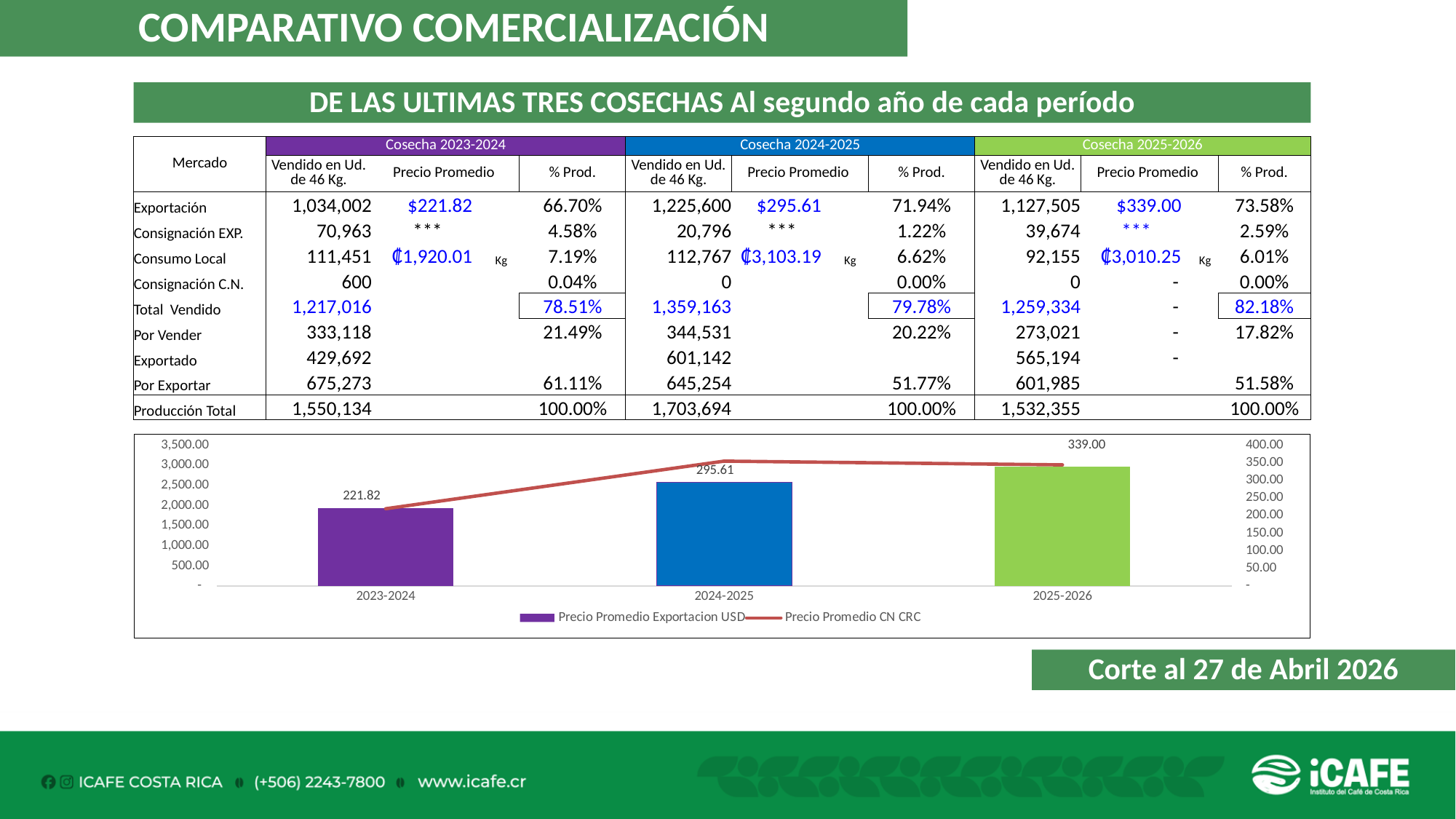

COMPARATIVO COMERCIALIZACIÓN
DE LAS ULTIMAS TRES COSECHAS Al segundo año de cada período
| Mercado | Cosecha 2023-2024 |  |  |  | Cosecha 2024-2025 |  |  |  | Cosecha 2025-2026 |  |  |  |
| --- | --- | --- | --- | --- | --- | --- | --- | --- | --- | --- | --- | --- |
|  | Vendido en Ud. de 46 Kg. | Precio Promedio |  | % Prod. | Vendido en Ud. de 46 Kg. | Precio Promedio |  | % Prod. | Vendido en Ud. de 46 Kg. | Precio Promedio |  | % Prod. |
| Exportación | 1,034,002 | $221.82 |  | 66.70% | 1,225,600 | $295.61 |  | 71.94% | 1,127,505 | $339.00 |  | 73.58% |
| Consignación EXP. | 70,963 | \*\*\* |  | 4.58% | 20,796 | \*\*\* |  | 1.22% | 39,674 | \*\*\* |  | 2.59% |
| Consumo Local | 111,451 | ₡1,920.01 | Kg | 7.19% | 112,767 | ₡3,103.19 | Kg | 6.62% | 92,155 | ₡3,010.25 | Kg | 6.01% |
| Consignación C.N. | 600 |  |  | 0.04% | 0 |  |  | 0.00% | 0 | - |  | 0.00% |
| Total Vendido | 1,217,016 |  |  | 78.51% | 1,359,163 |  |  | 79.78% | 1,259,334 | - |  | 82.18% |
| Por Vender | 333,118 |  |  | 21.49% | 344,531 |  |  | 20.22% | 273,021 | - |  | 17.82% |
| Exportado | 429,692 |  |  |  | 601,142 |  |  |  | 565,194 | - |  |  |
| Por Exportar | 675,273 |  |  | 61.11% | 645,254 |  |  | 51.77% | 601,985 |  |  | 51.58% |
| Producción Total | 1,550,134 |  |  | 100.00% | 1,703,694 |  |  | 100.00% | 1,532,355 |  |  | 100.00% |

### Chart

| Category | Precio Promedio Exportacion USD | Precio Promedio CN CRC |
|---|---|---|
| 2023-2024 | 221.82 | 1920.01 |
|  2024-2025  | 295.61 | 3103.19 |
|  2025-2026  | 339.0 | 3010.25 |
Corte al 27 de Abril 2026